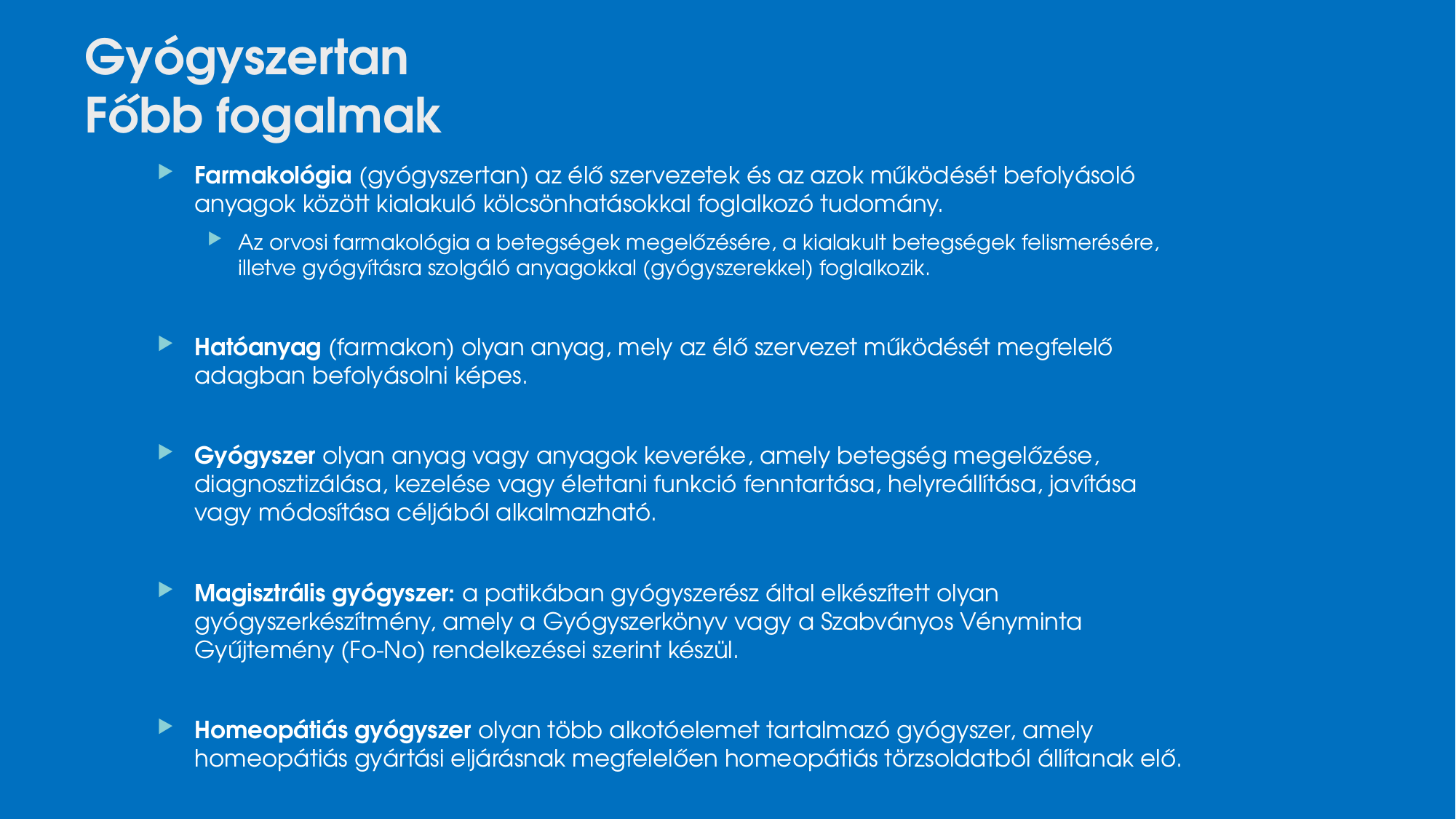

# Gyógyszertan Főbb fogalmak
Farmakológia (gyógyszertan) az élő szervezetek és az azok működését befolyásoló anyagok között kialakuló kölcsönhatásokkal foglalkozó tudomány.
Az orvosi farmakológia a betegségek megelőzésére, a kialakult betegségek felismerésére, illetve gyógyításra szolgáló anyagokkal (gyógyszerekkel) foglalkozik.

Hatóanyag (farmakon) olyan anyag, mely az élő szervezet működését megfelelő adagban befolyásolni képes.

Gyógyszer olyan anyag vagy anyagok keveréke, amely betegség megelőzése, diagnosztizálása, kezelése vagy élettani funkció fenntartása, helyreállítása, javítása vagy módosítása céljából alkalmazható.

Magisztrális gyógyszer: a patikában gyógyszerész által elkészített olyan gyógyszerkészítmény, amely a Gyógyszerkönyv vagy a Szabványos Vényminta Gyűjtemény (Fo-No) rendelkezései szerint készül.

Homeopátiás gyógyszer olyan több alkotóelemet tartalmazó gyógyszer, amely homeopátiás gyártási eljárásnak megfelelően homeopátiás törzsoldatból állítanak elő.